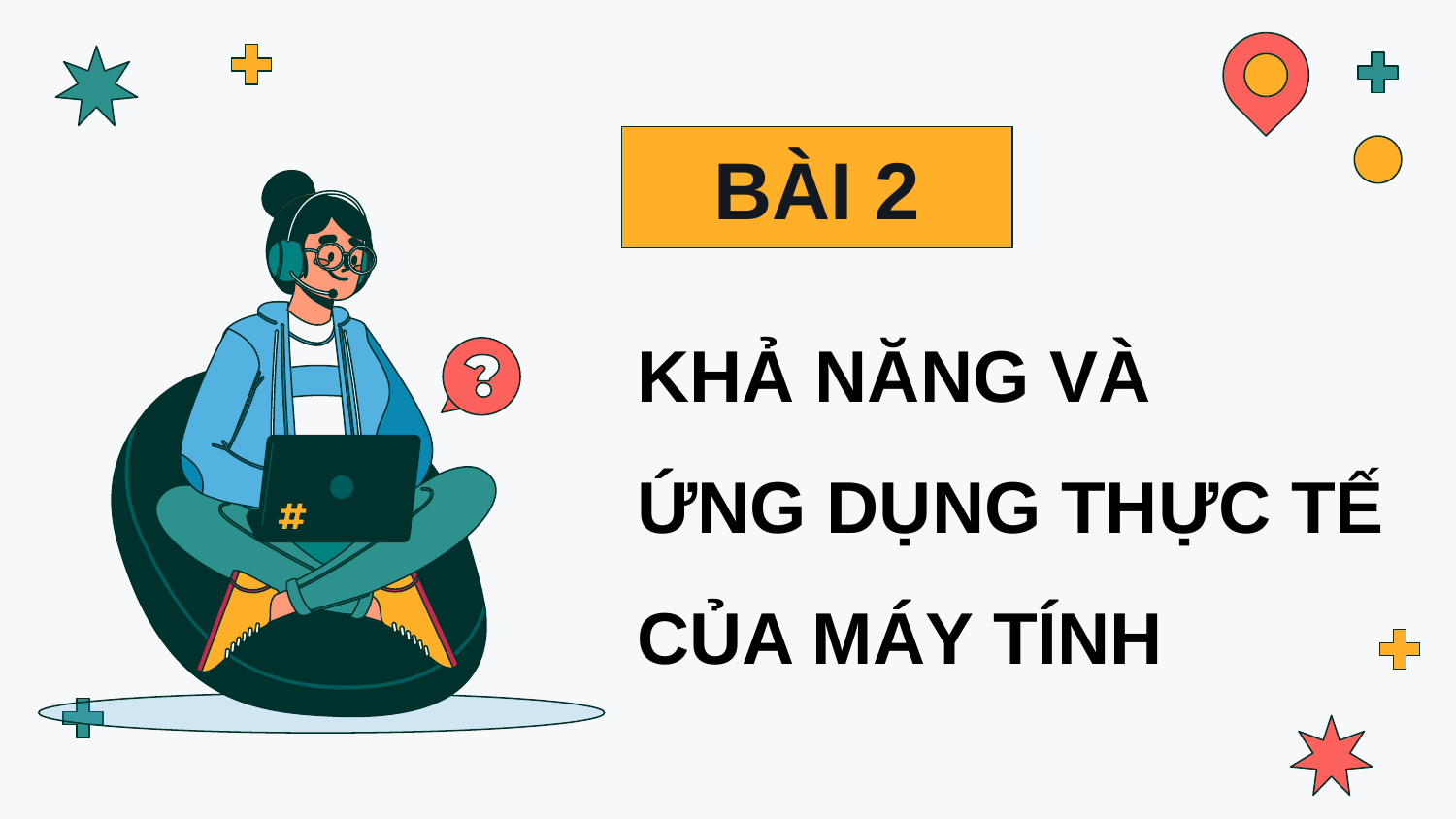

BÀI 2

# KHẢ NĂNG VÀ ỨNG DỤNG THỰC TẾ CỦA MÁY TÍNH